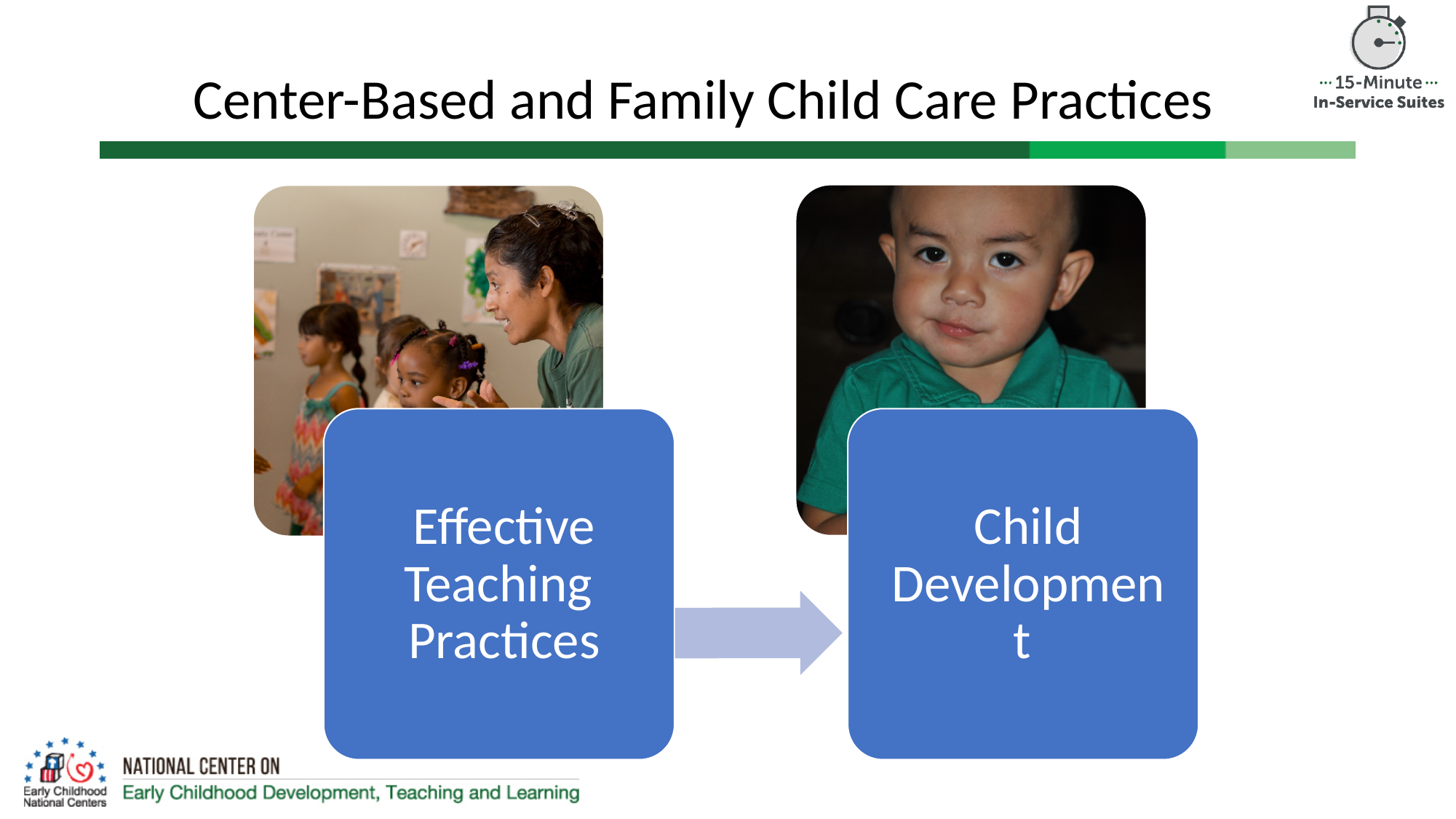

# Center-Based and Family Child Care Practices
Effective Teaching  Practices

Child Development